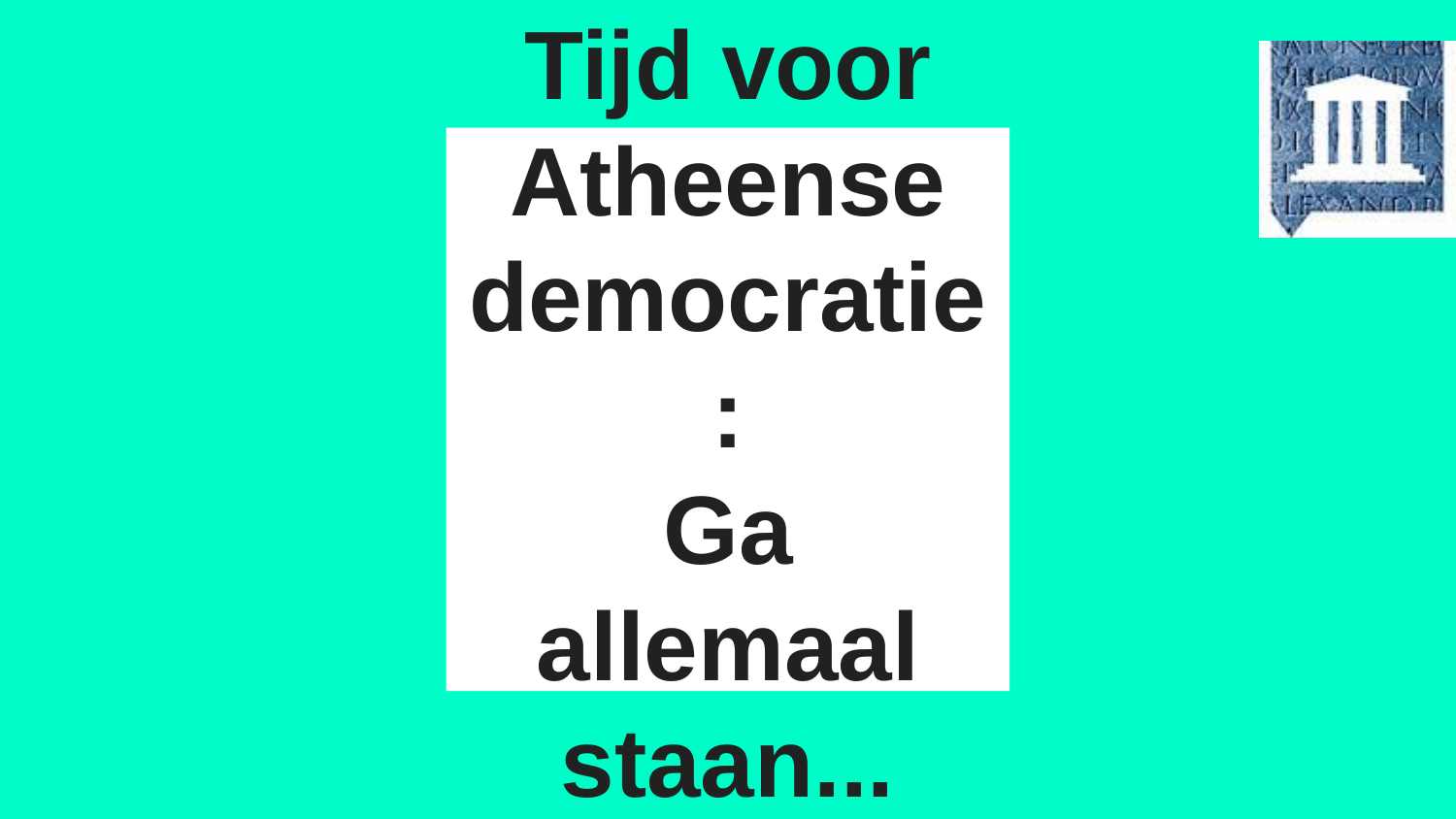

# Tijd voor Atheense democratie:
Ga allemaal staan...